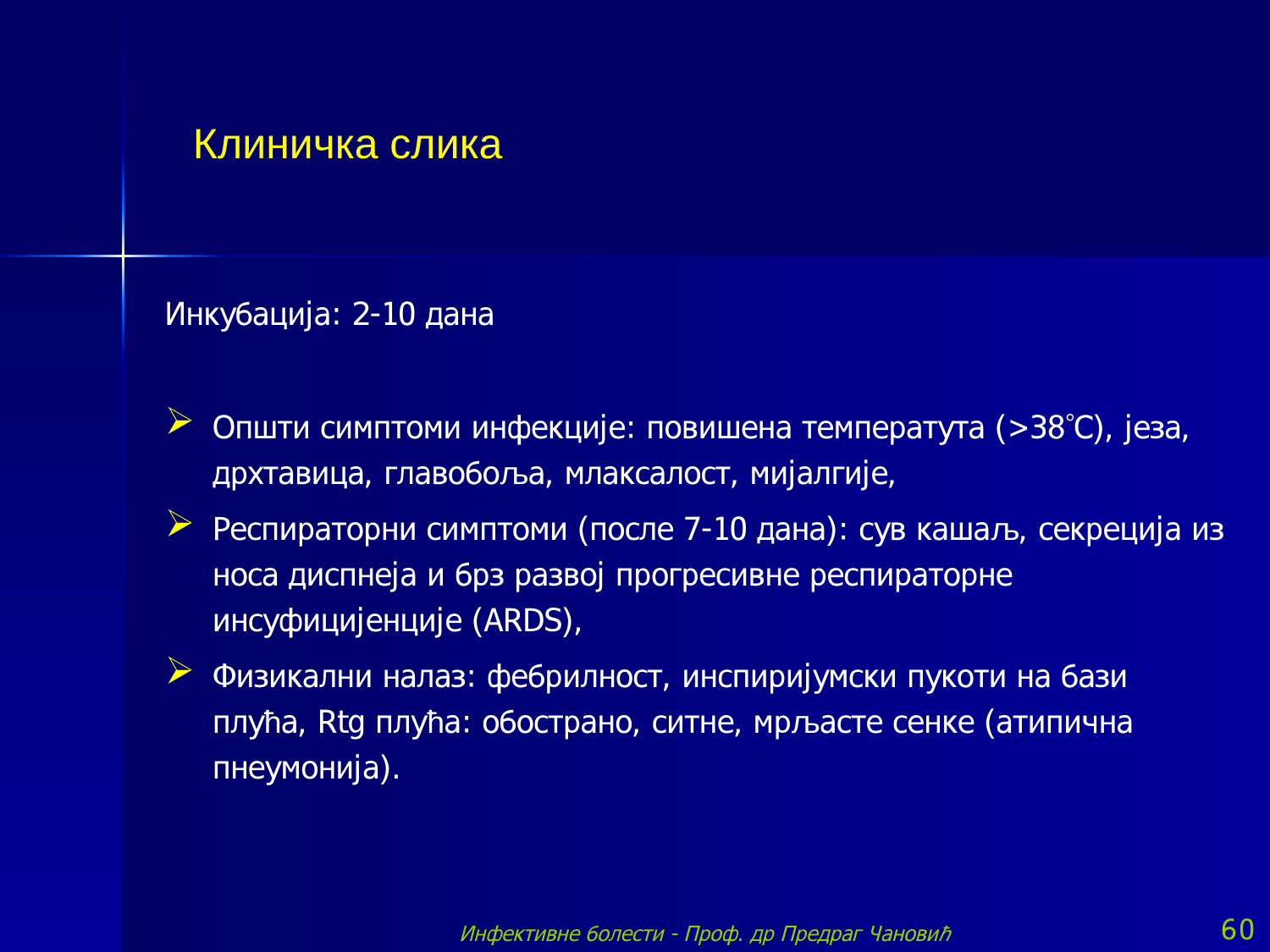

Клиничка слика
Инкубација: 2-10 дана

Општи симптоми инфекције: повишена температута (>38°C), језа,
дрхтавица, главобоља, млаксалост, мијалгије,
Респираторни симптоми (после 7-10 дана): сув кашаљ, секреција из носа диспнеја и брз развој прогресивне респираторне инсуфицијенције (ARDS),
Физикални налаз: фебрилност, инспиријумски пукоти на бази плућа, Rtg плућа: обострано, ситне, мрљасте сенке (атипична пнеумонија).
Инфективне болести - Проф. др Предраг Чановић
60